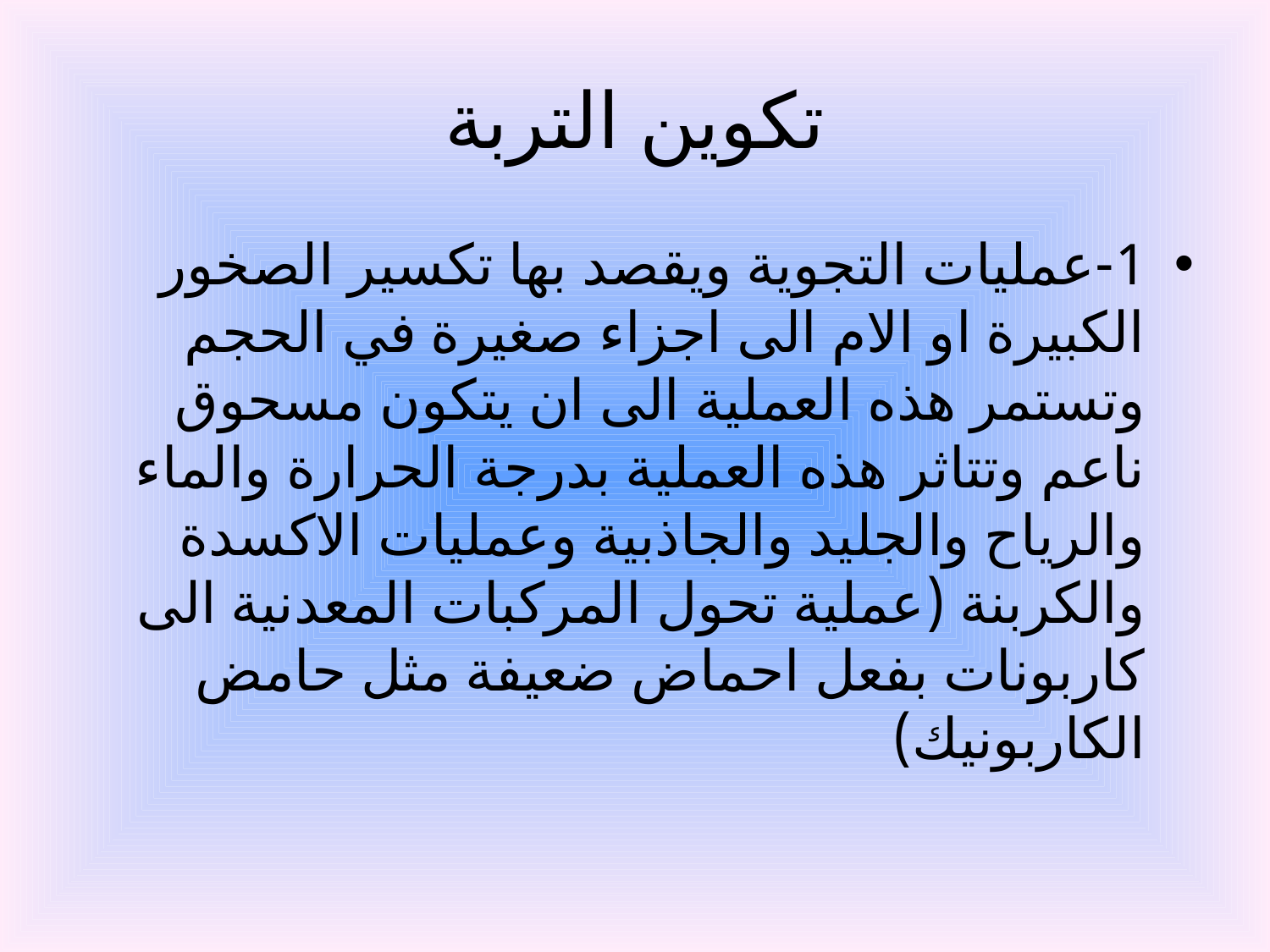

# تكوين التربة
1-عمليات التجوية ويقصد بها تكسير الصخور الكبيرة او الام الى اجزاء صغيرة في الحجم وتستمر هذه العملية الى ان يتكون مسحوق ناعم وتتاثر هذه العملية بدرجة الحرارة والماء والرياح والجليد والجاذبية وعمليات الاكسدة والكربنة (عملية تحول المركبات المعدنية الى كاربونات بفعل احماض ضعيفة مثل حامض الكاربونيك)